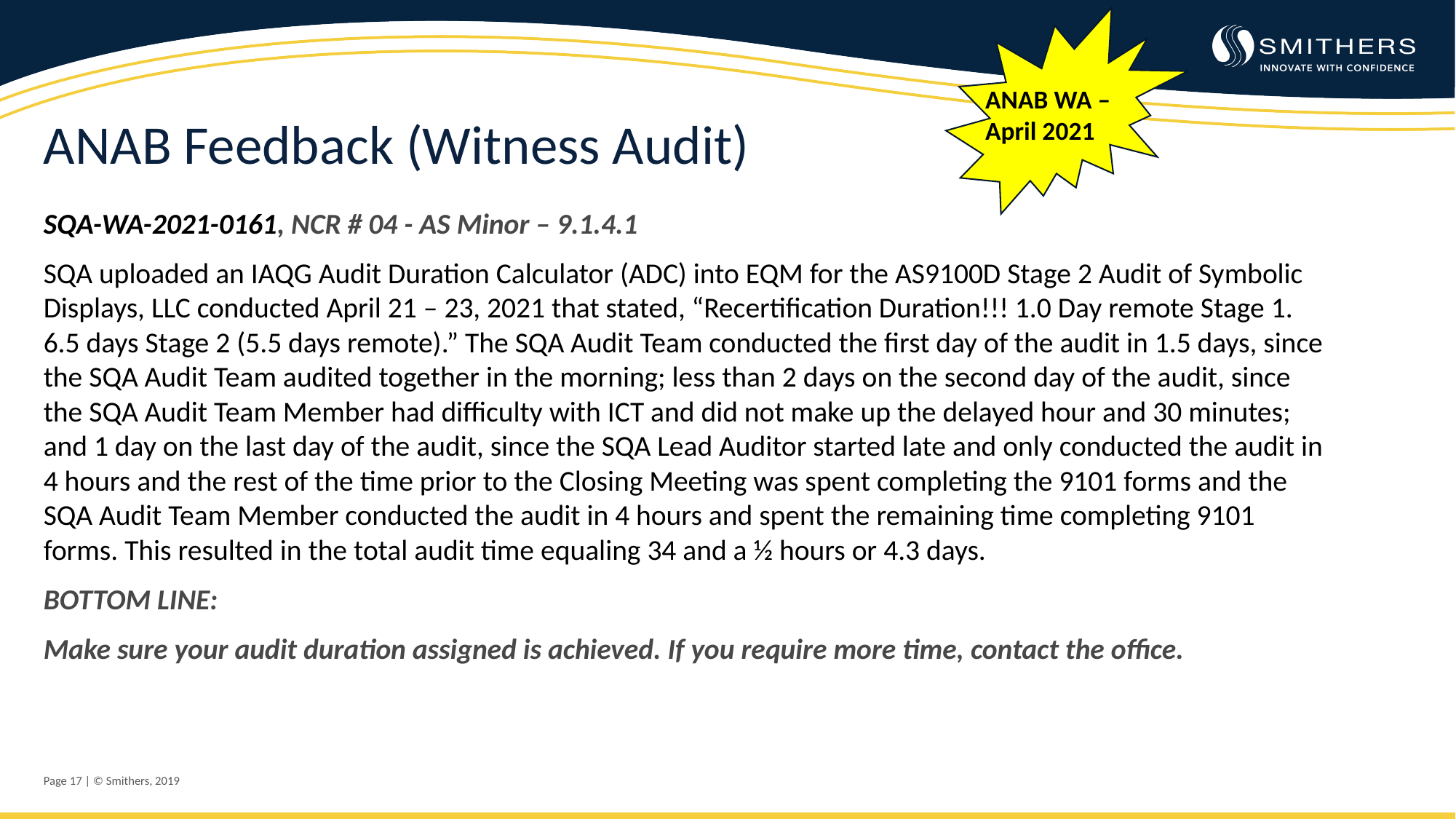

ANAB WA – April 2021
ANAB Feedback (Witness Audit)
SQA-WA-2021-0161, NCR # 04 - AS Minor – 9.1.4.1
SQA uploaded an IAQG Audit Duration Calculator (ADC) into EQM for the AS9100D Stage 2 Audit of Symbolic Displays, LLC conducted April 21 – 23, 2021 that stated, “Recertification Duration!!! 1.0 Day remote Stage 1. 6.5 days Stage 2 (5.5 days remote).” The SQA Audit Team conducted the first day of the audit in 1.5 days, since the SQA Audit Team audited together in the morning; less than 2 days on the second day of the audit, since the SQA Audit Team Member had difficulty with ICT and did not make up the delayed hour and 30 minutes; and 1 day on the last day of the audit, since the SQA Lead Auditor started late and only conducted the audit in 4 hours and the rest of the time prior to the Closing Meeting was spent completing the 9101 forms and the SQA Audit Team Member conducted the audit in 4 hours and spent the remaining time completing 9101 forms. This resulted in the total audit time equaling 34 and a ½ hours or 4.3 days.
BOTTOM LINE:
Make sure your audit duration assigned is achieved. If you require more time, contact the office.

Page 17 | © Smithers, 2019